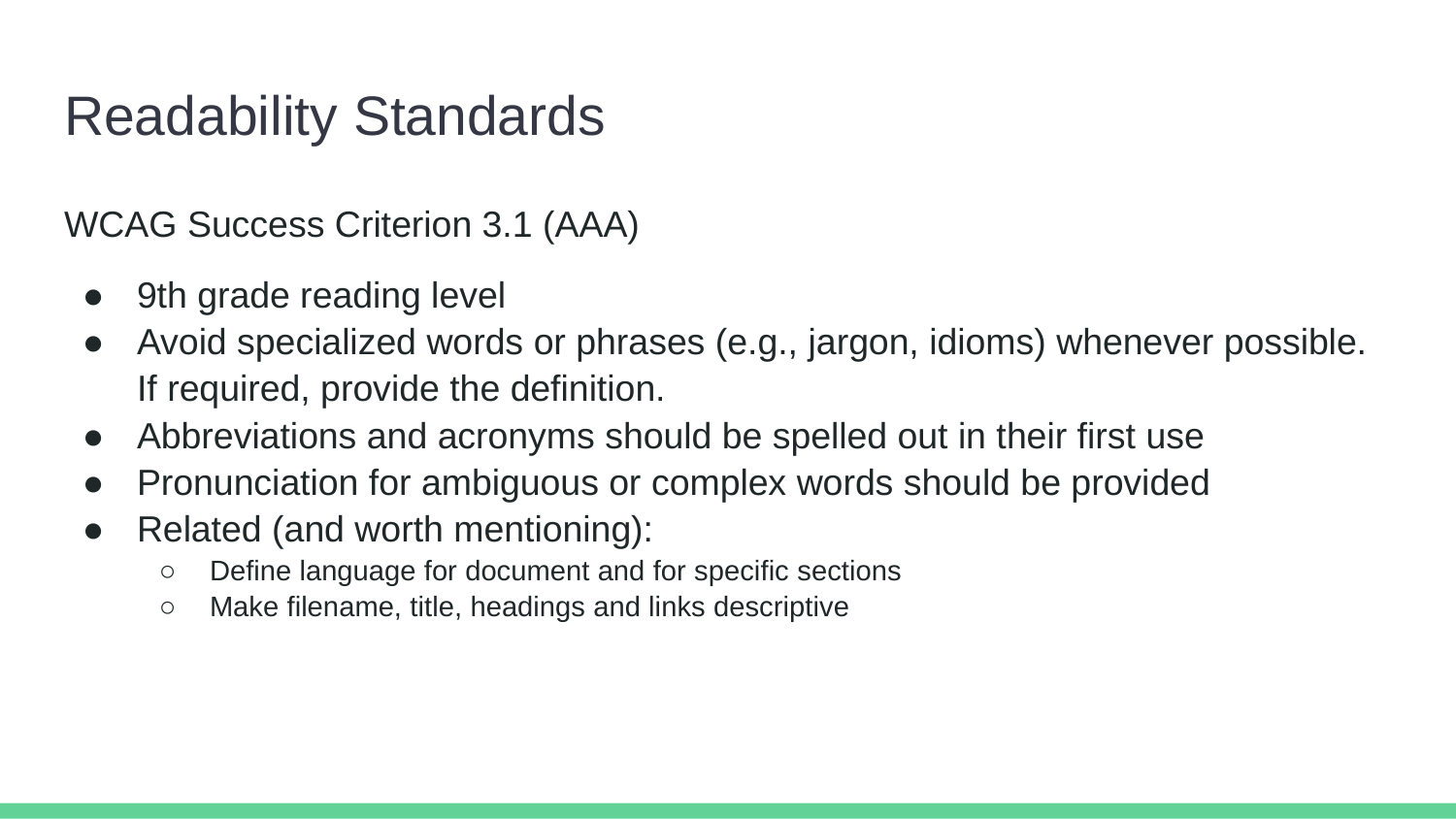

# Readability Standards
WCAG Success Criterion 3.1 (AAA)
9th grade reading level
Avoid specialized words or phrases (e.g., jargon, idioms) whenever possible. If required, provide the definition.
Abbreviations and acronyms should be spelled out in their first use
Pronunciation for ambiguous or complex words should be provided
Related (and worth mentioning):
Define language for document and for specific sections
Make filename, title, headings and links descriptive